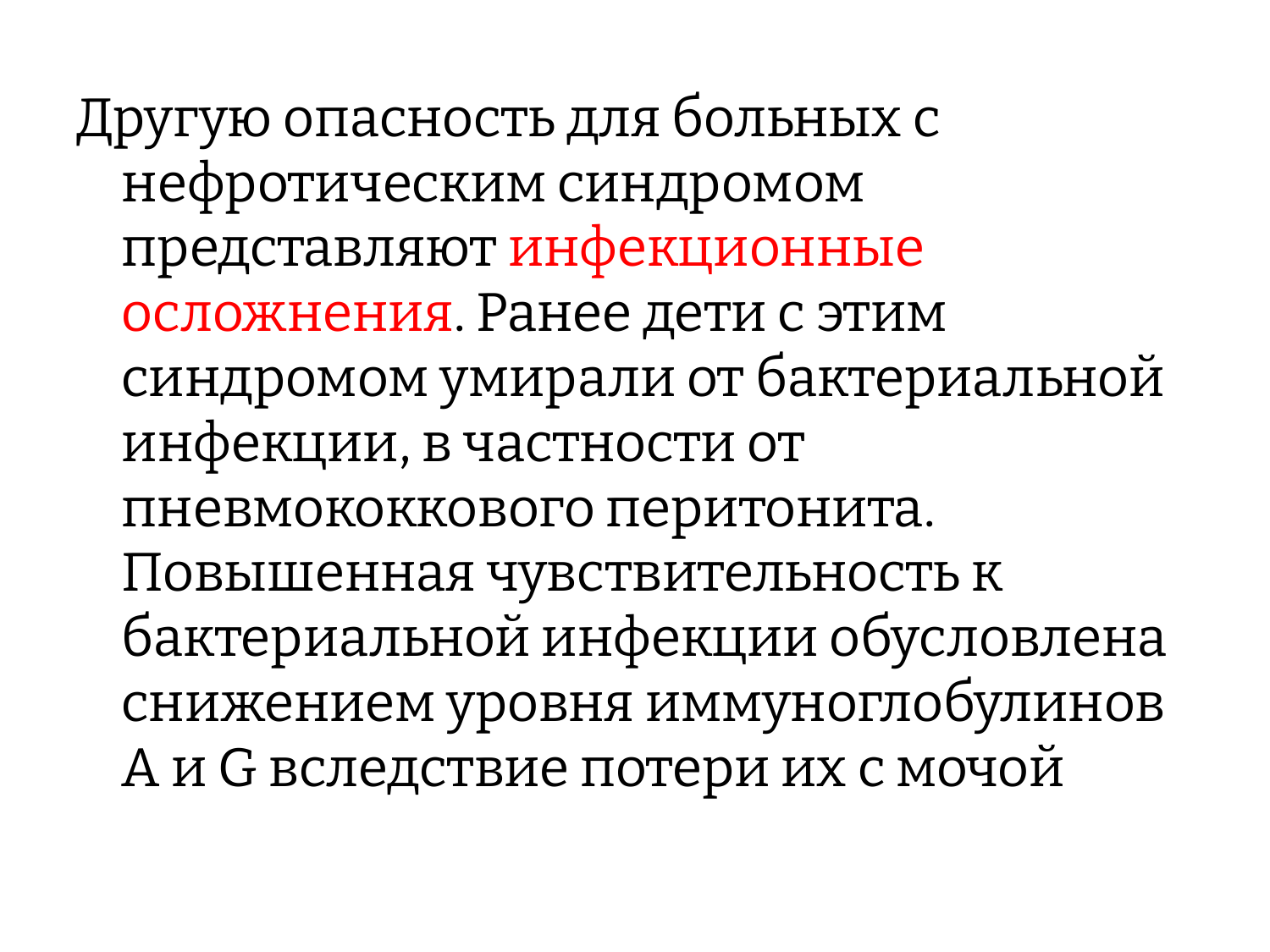

#
Другую опасность для больных с нефротическим синдромом представляют инфекционные осложнения. Ранее дети с этим синдромом умирали от бактериальной инфекции, в частности от пневмококкового перитонита. Повышенная чувствительность к бактериальной инфекции обусловлена снижением уровня иммуноглобулинов А и G вследствие потери их с мочой